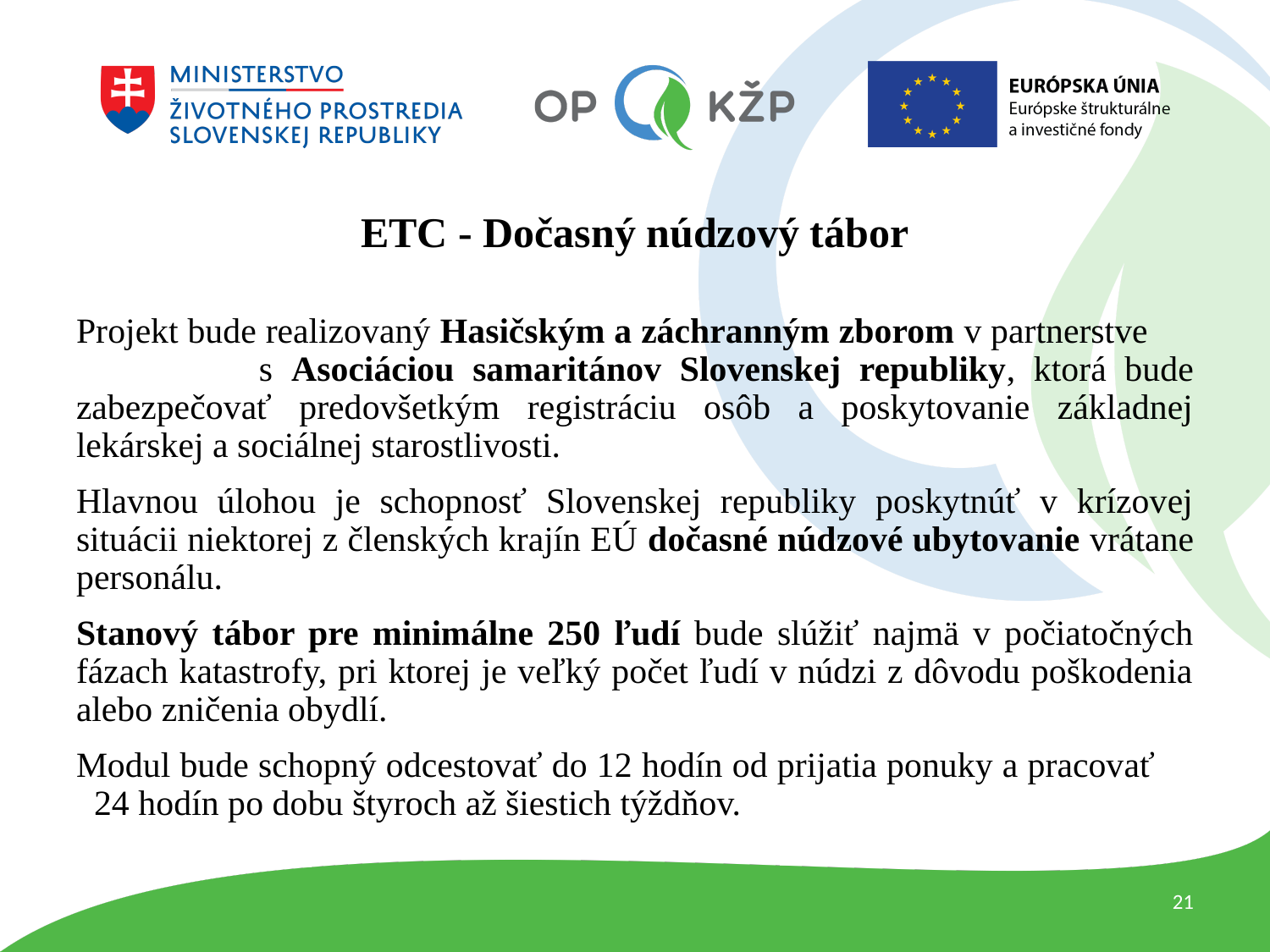

# ETC - Dočasný núdzový tábor
Projekt bude realizovaný Hasičským a záchranným zborom v partnerstve                s Asociáciou samaritánov Slovenskej republiky, ktorá bude zabezpečovať predovšetkým registráciu osôb a poskytovanie základnej lekárskej a sociálnej starostlivosti.
Hlavnou úlohou je schopnosť Slovenskej republiky poskytnúť v krízovej situácii niektorej z členských krajín EÚ dočasné núdzové ubytovanie vrátane personálu.
Stanový tábor pre minimálne 250 ľudí bude slúžiť najmä v počiatočných fázach katastrofy, pri ktorej je veľký počet ľudí v núdzi z dôvodu poškodenia alebo zničenia obydlí.
Modul bude schopný odcestovať do 12 hodín od prijatia ponuky a pracovať       24 hodín po dobu štyroch až šiestich týždňov.
21